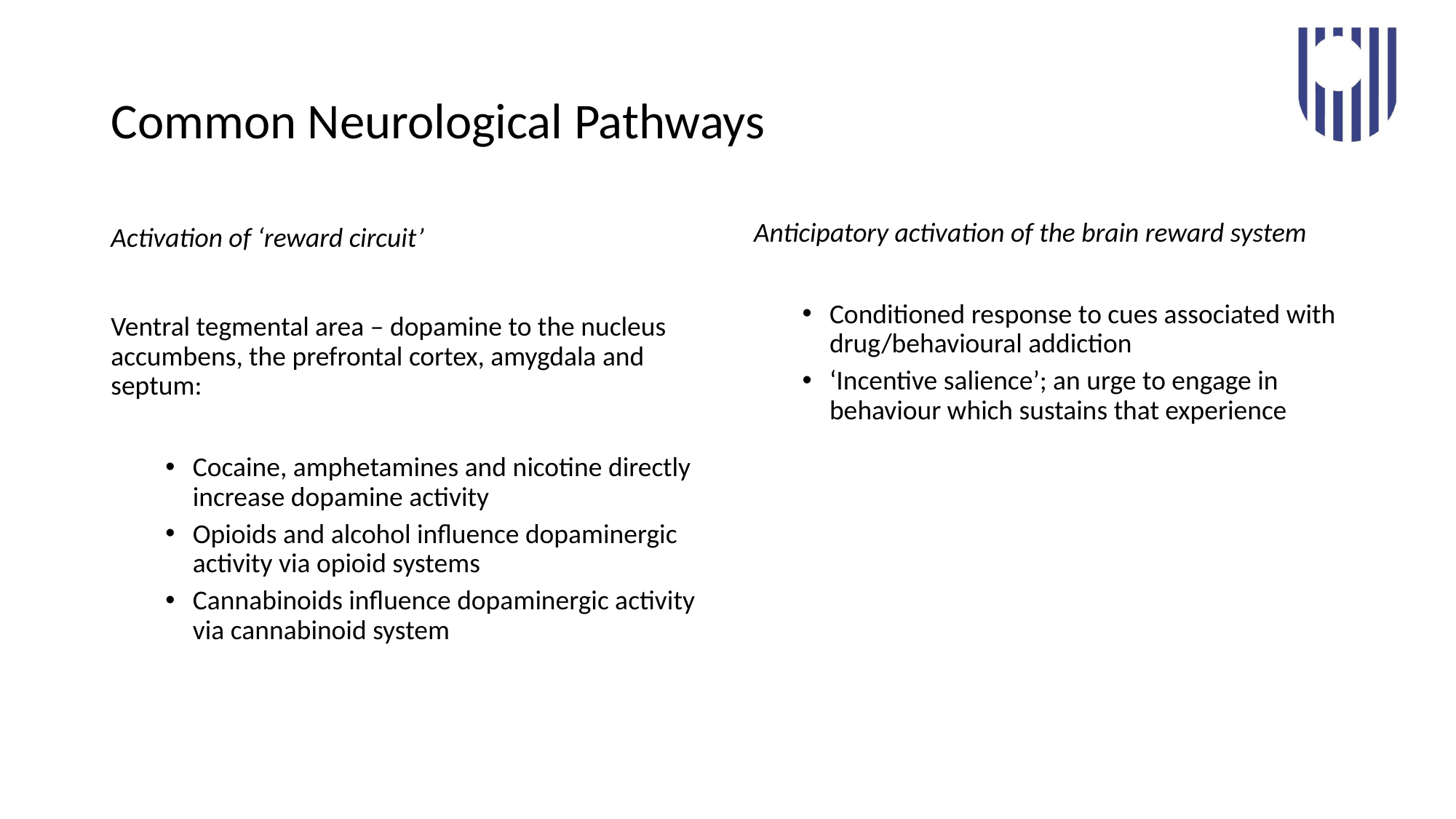

# Common Neurological Pathways

 Anticipatory activation of the brain reward system

Conditioned response to cues associated with drug/behavioural addiction
‘Incentive salience’; an urge to engage in behaviour which sustains that experience
Activation of ‘reward circuit’

Ventral tegmental area – dopamine to the nucleus accumbens, the prefrontal cortex, amygdala and septum:

Cocaine, amphetamines and nicotine directly increase dopamine activity
Opioids and alcohol influence dopaminergic activity via opioid systems
Cannabinoids influence dopaminergic activity via cannabinoid system